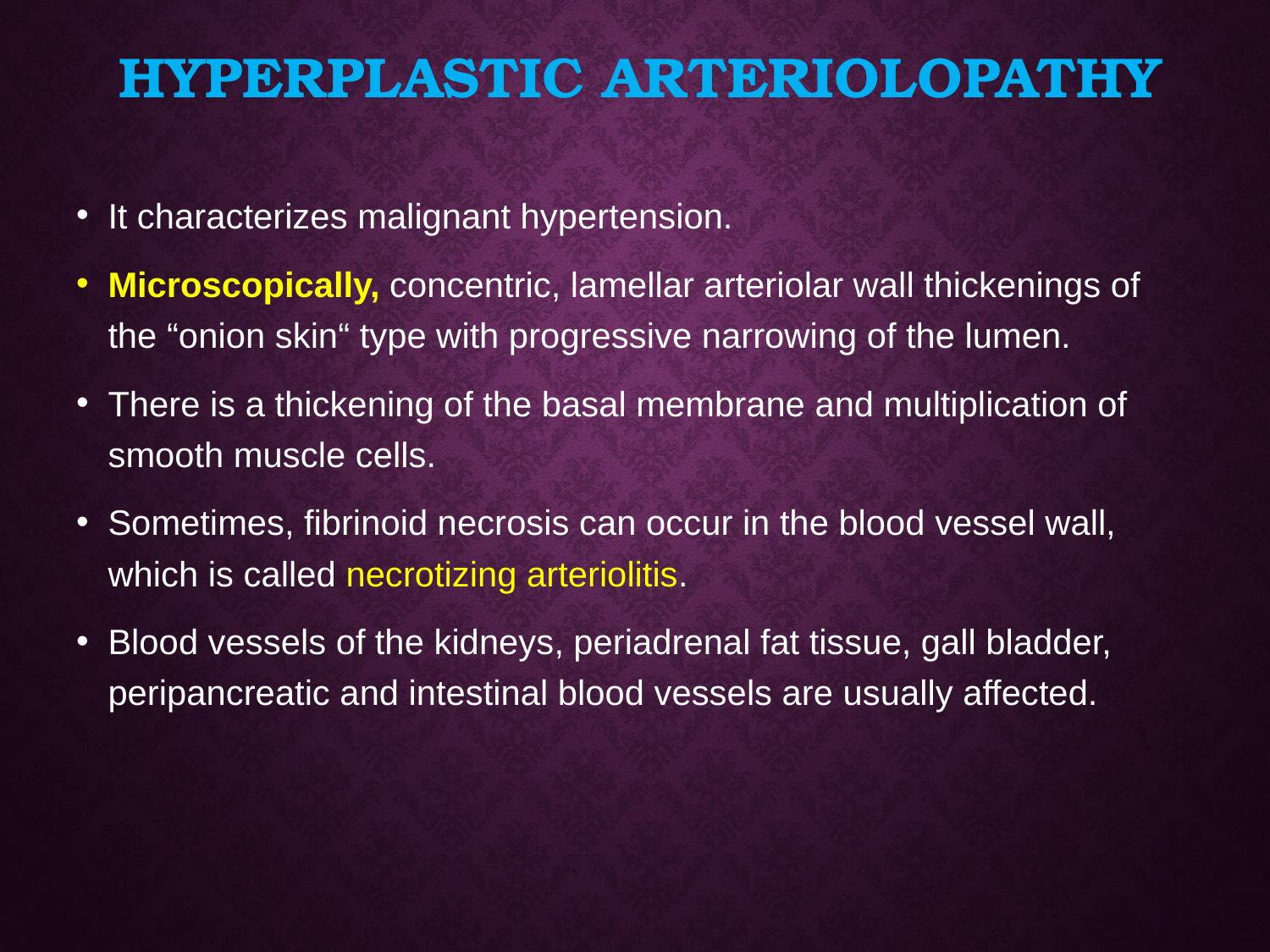

# Hyperplastic arteriolopathy
It characterizes malignant hypertension.
Microscopically, concentric, lamellar arteriolar wall thickenings of the “onion skin“ type with progressive narrowing of the lumen.
There is a thickening of the basal membrane and multiplication of smooth muscle cells.
Sometimes, fibrinoid necrosis can occur in the blood vessel wall, which is called necrotizing arteriolitis.
Blood vessels of the kidneys, periadrenal fat tissue, gall bladder, peripancreatic and intestinal blood vessels are usually affected.